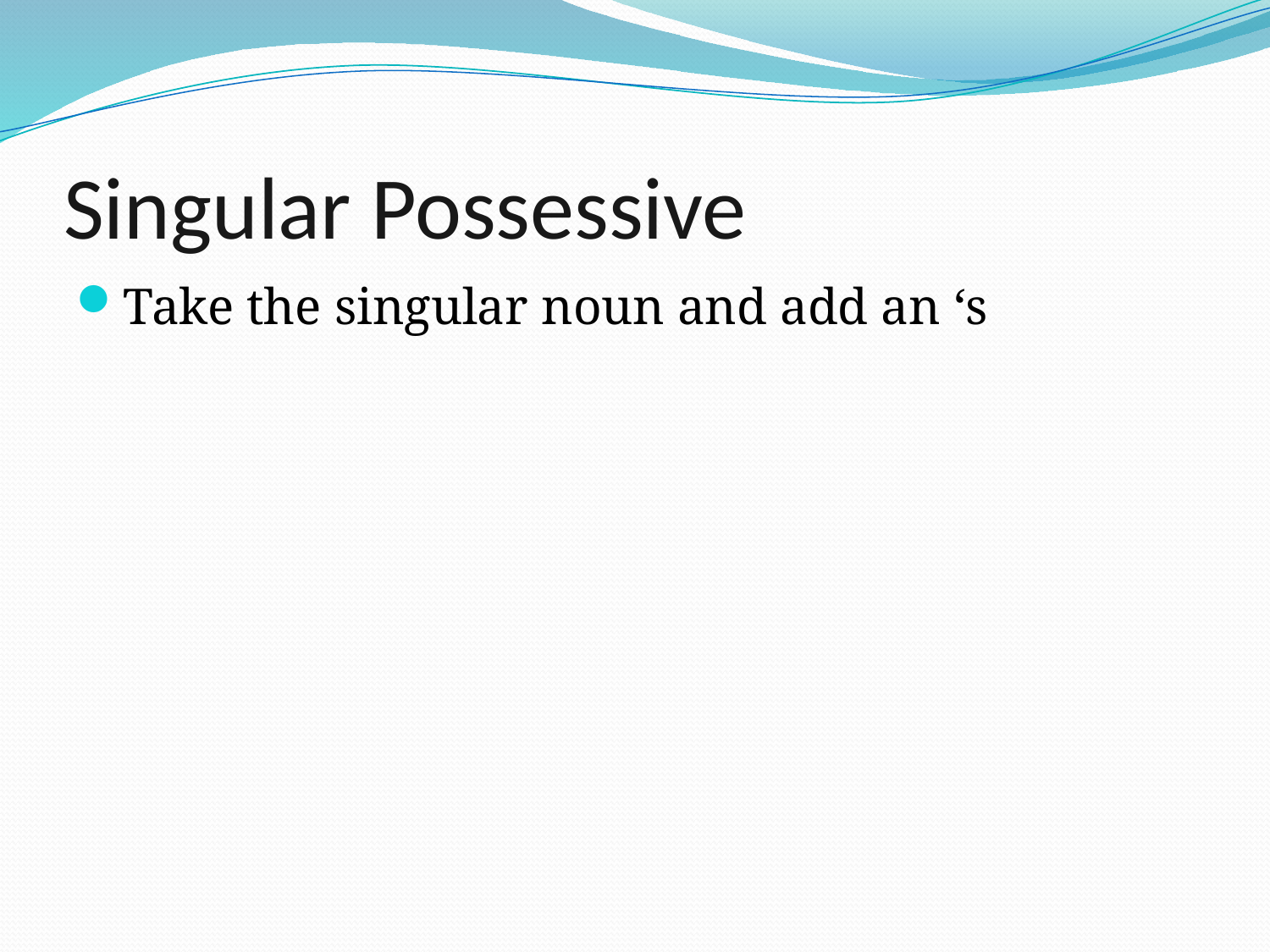

# Singular Possessive
Take the singular noun and add an ‘s